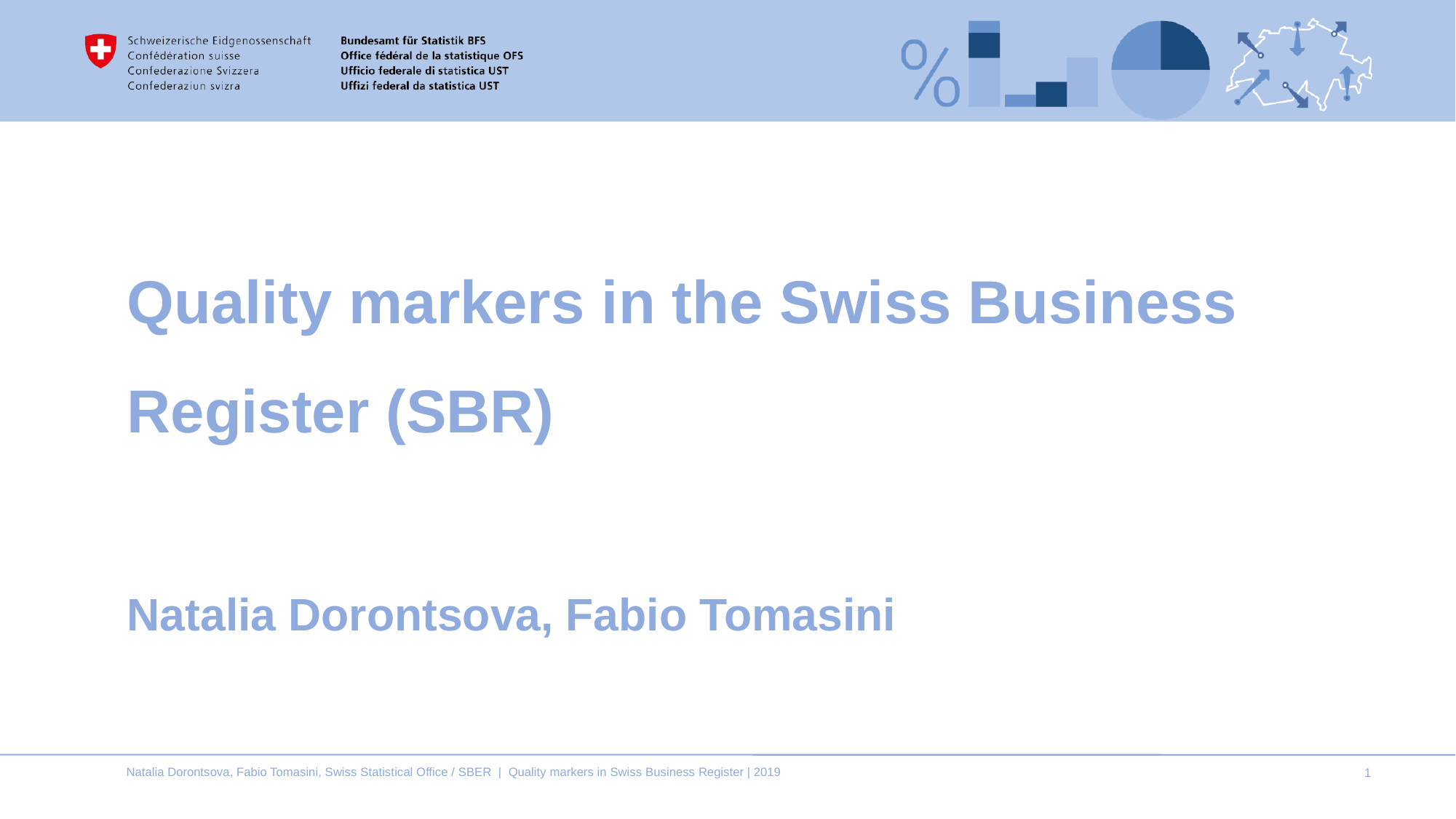

# Quality markers in the Swiss Business Register (SBR)
Natalia Dorontsova, Fabio Tomasini
Natalia Dorontsova, Fabio Tomasini, Swiss Statistical Office / SBER  |  Quality markers in Swiss Business Register | 2019
1